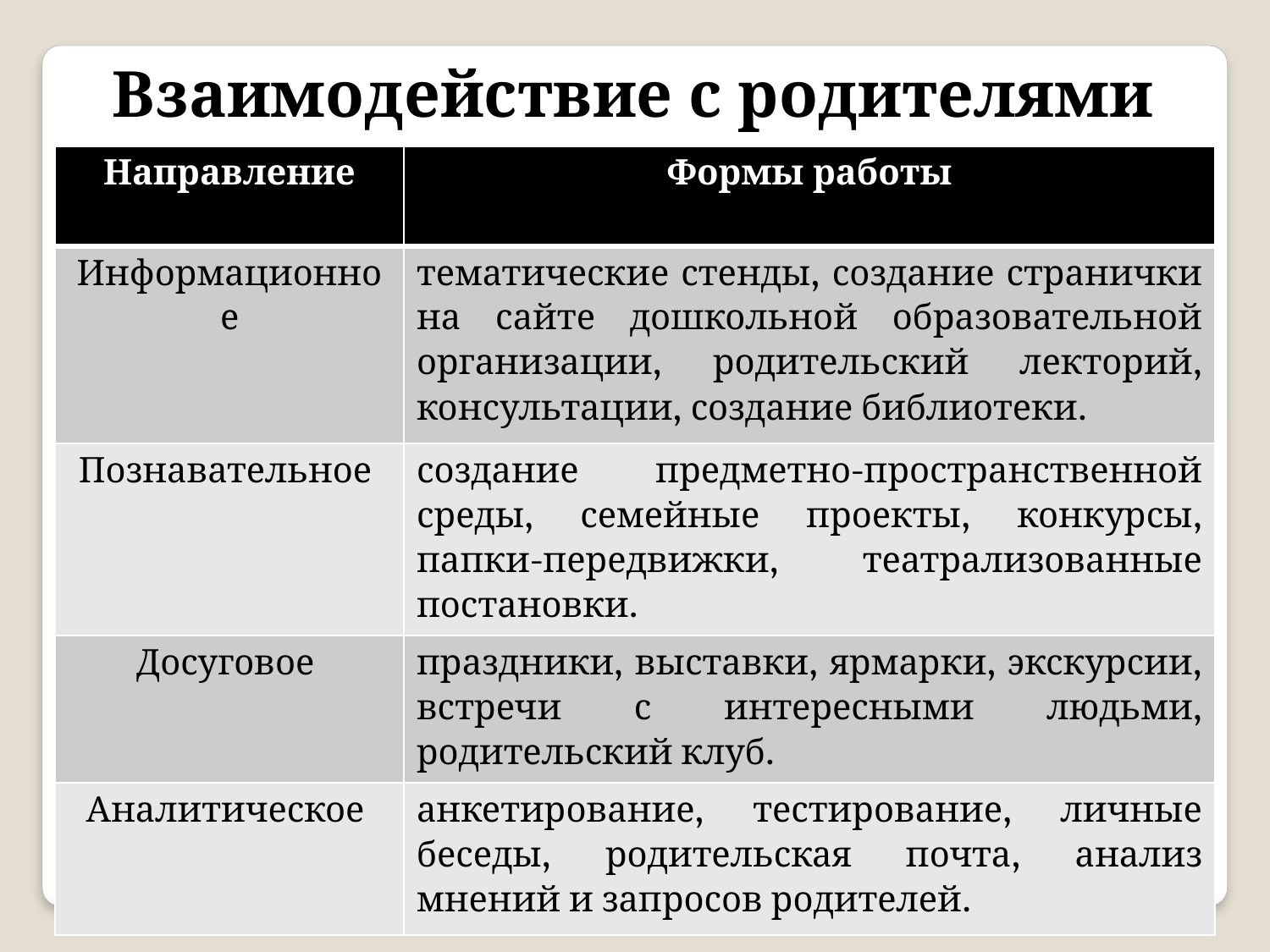

Взаимодействие с родителями
| Направление | Формы работы |
| --- | --- |
| Информационное | тематические стенды, создание странички на сайте дошкольной образовательной организации, родительский лекторий, консультации, создание библиотеки. |
| Познавательное | создание предметно-пространственной среды, семейные проекты, конкурсы, папки-передвижки, театрализованные постановки. |
| Досуговое | праздники, выставки, ярмарки, экскурсии, встречи с интересными людьми, родительский клуб. |
| Аналитическое | анкетирование, тестирование, личные беседы, родительская почта, анализ мнений и запросов родителей. |